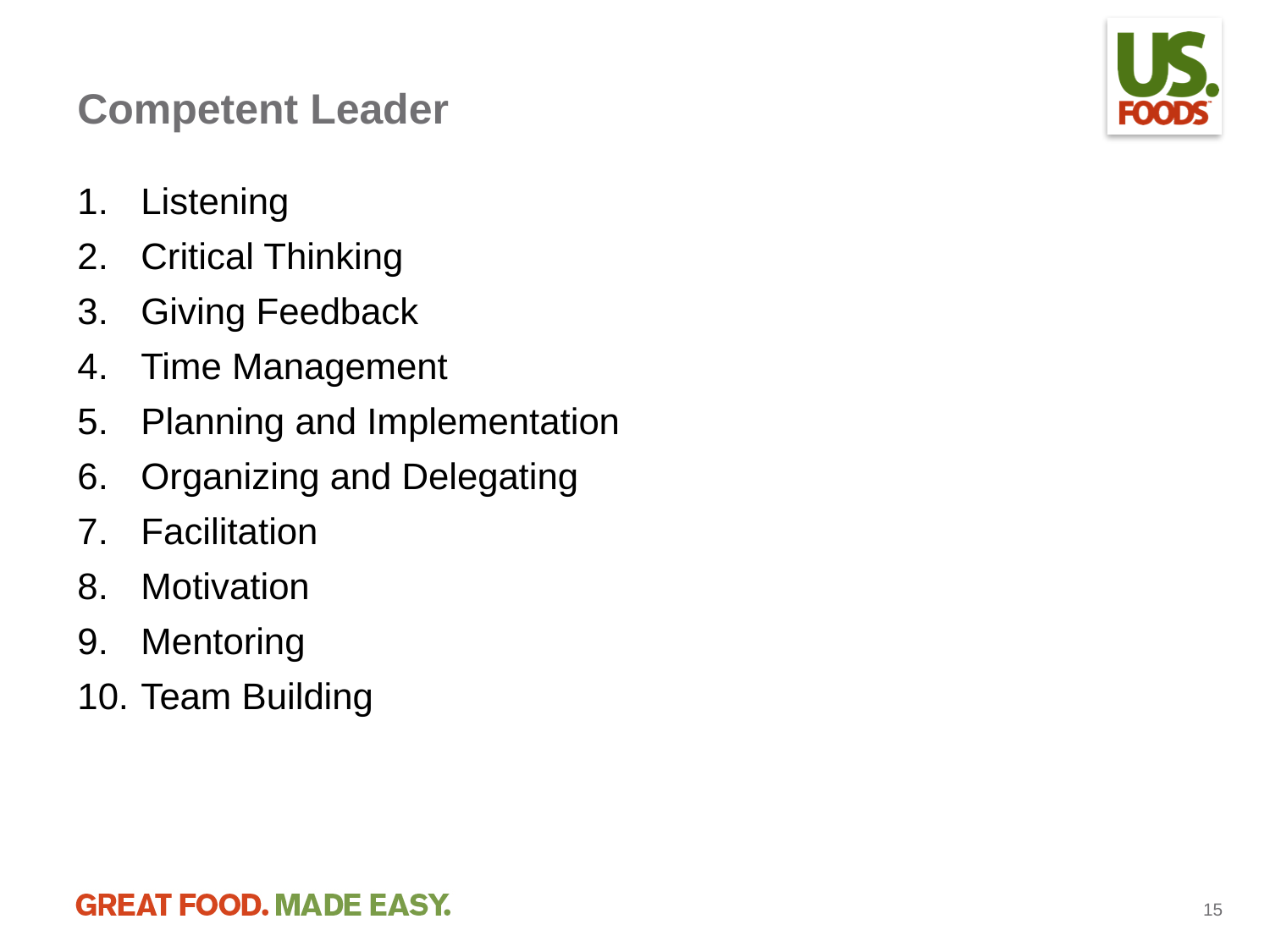

# Competent Leader
Listening
Critical Thinking
Giving Feedback
Time Management
Planning and Implementation
Organizing and Delegating
Facilitation
Motivation
Mentoring
Team Building